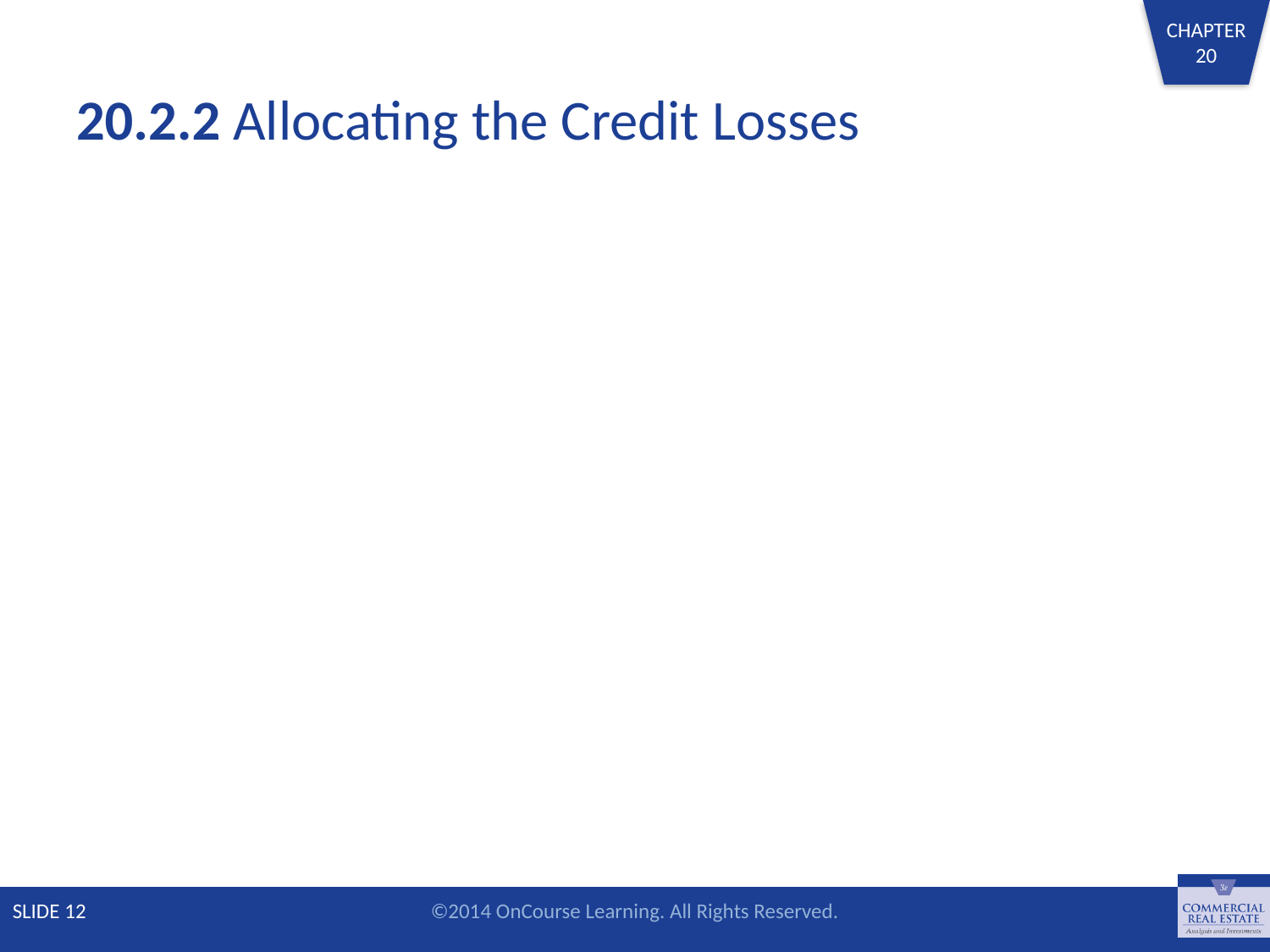

# 20.2.2 Allocating the Credit Losses

SLIDE 12